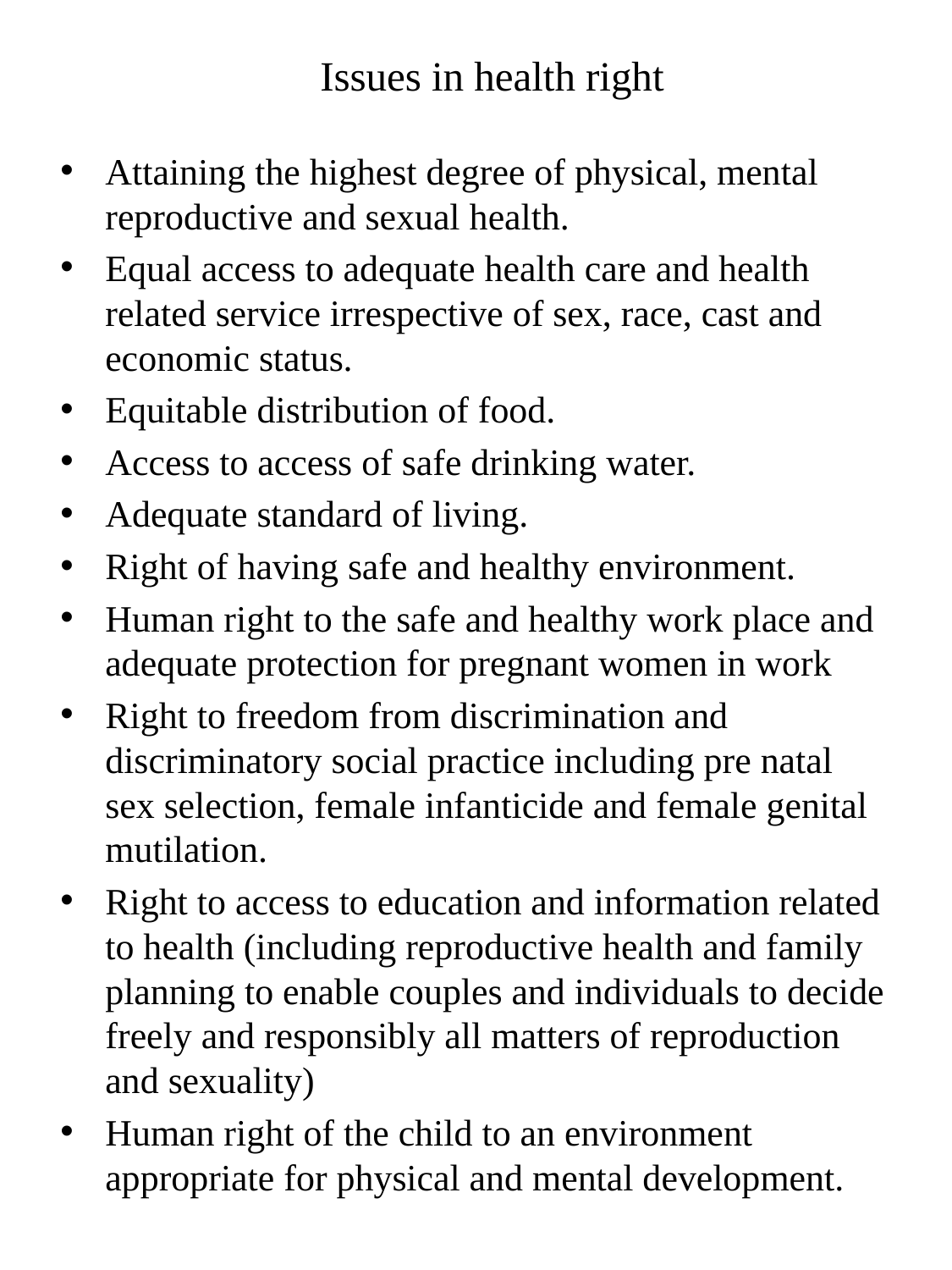

# Issues in health right
Attaining the highest degree of physical, mental reproductive and sexual health.
Equal access to adequate health care and health related service irrespective of sex, race, cast and economic status.
Equitable distribution of food.
Access to access of safe drinking water.
Adequate standard of living.
Right of having safe and healthy environment.
Human right to the safe and healthy work place and adequate protection for pregnant women in work
Right to freedom from discrimination and discriminatory social practice including pre natal sex selection, female infanticide and female genital mutilation.
Right to access to education and information related to health (including reproductive health and family planning to enable couples and individuals to decide freely and responsibly all matters of reproduction and sexuality)
Human right of the child to an environment appropriate for physical and mental development.